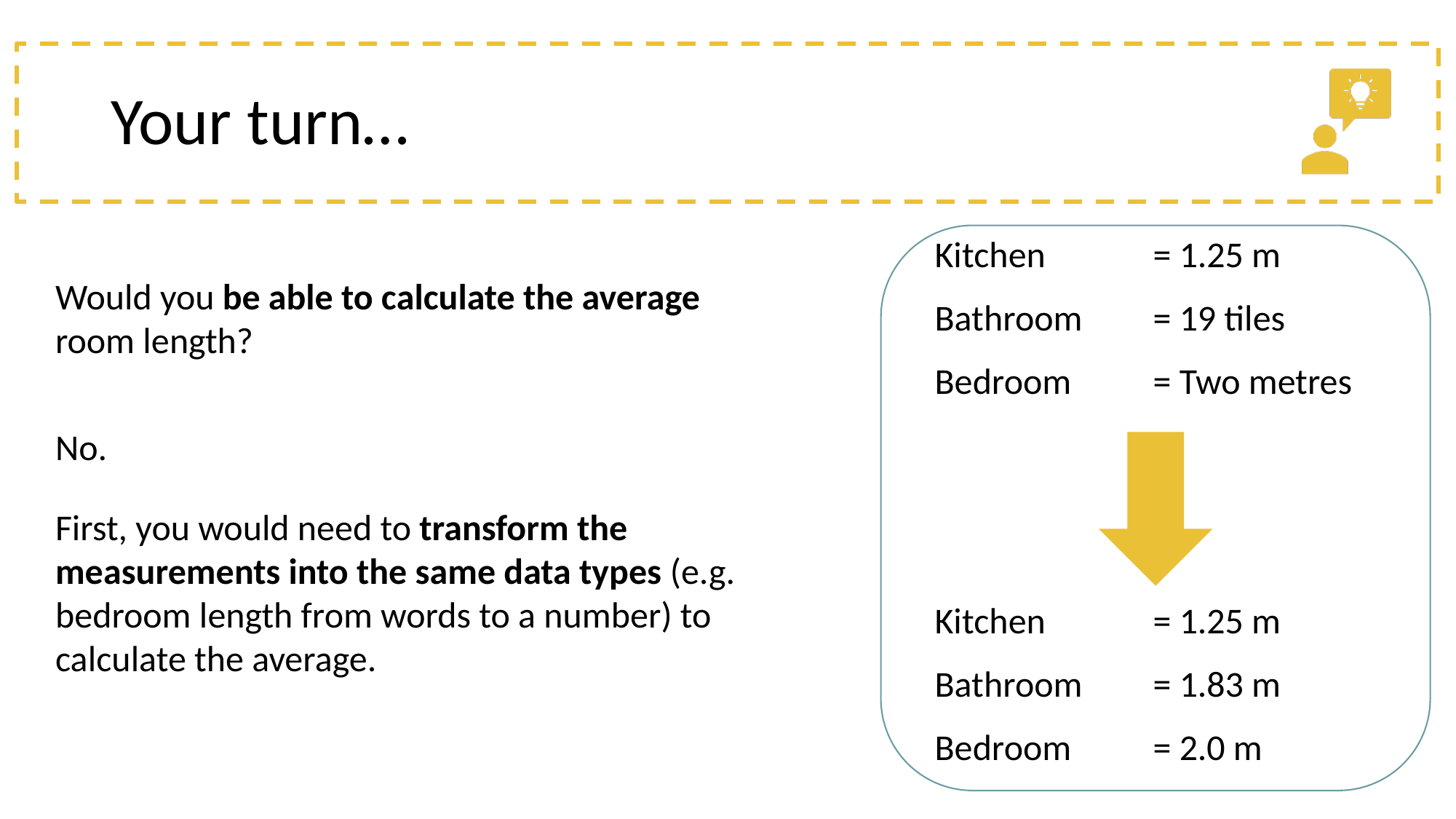

# Your turn…

Kitchen 	= 1.25 m

Bathroom	= 19 tiles

Bedroom 	= Two metres
Would you be able to calculate the average room length?

No.

First, you would need to transform the measurements into the same data types (e.g. bedroom length from words to a number) to calculate the average.

Kitchen 	= 1.25 m

Bathroom	= 1.83 m

Bedroom 	= 2.0 m